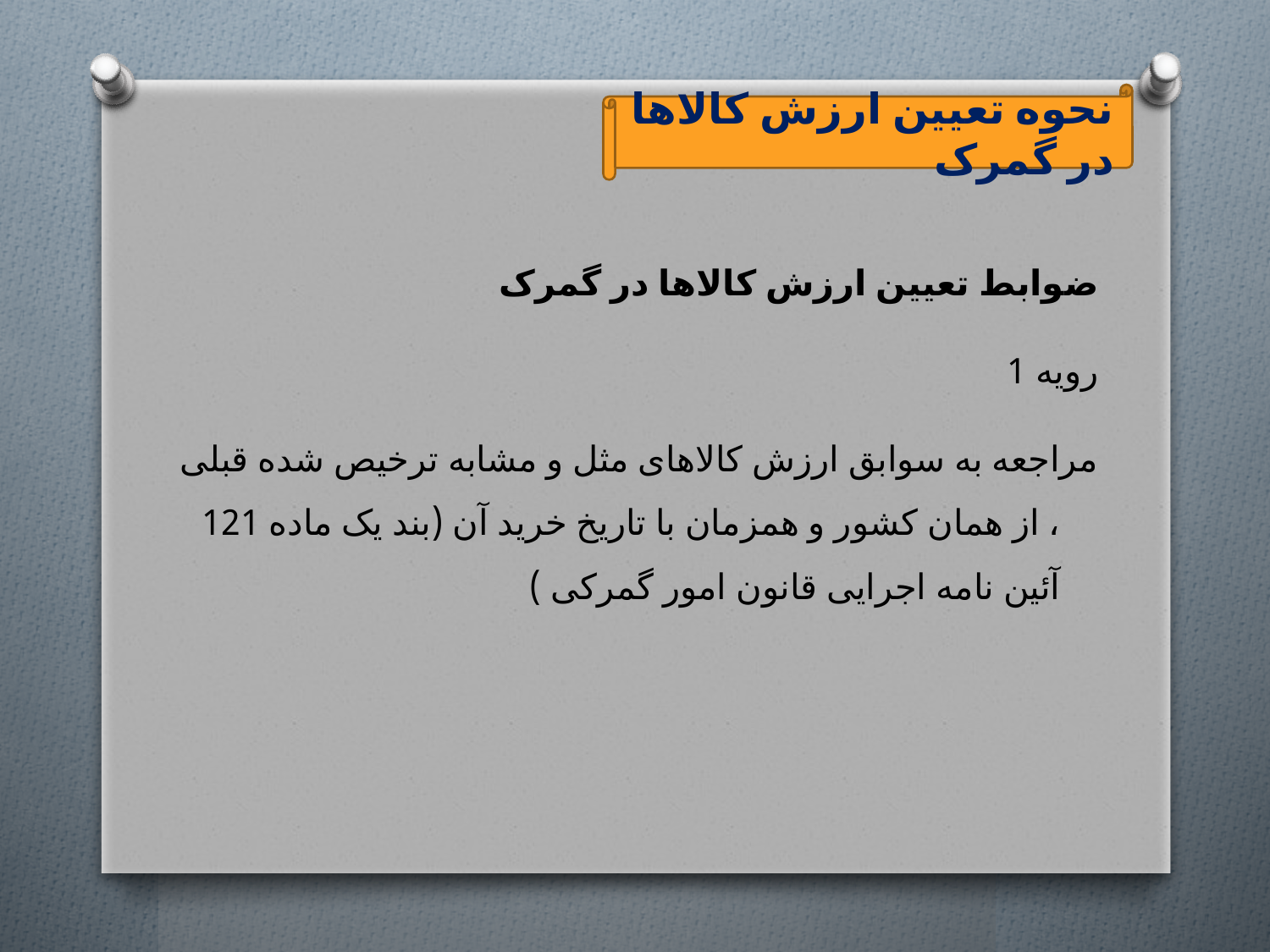

نحوه تعیین ارزش کالاها در گمرک
ضوابط تعیین ارزش کالاها در گمرک
رویه 1
مراجعه به سوابق ارزش کالاهای مثل و مشابه ترخیص شده قبلی ، از همان کشور و همزمان با تاریخ خرید آن (بند یک ماده 121 آئین نامه اجرایی قانون امور گمرکی )